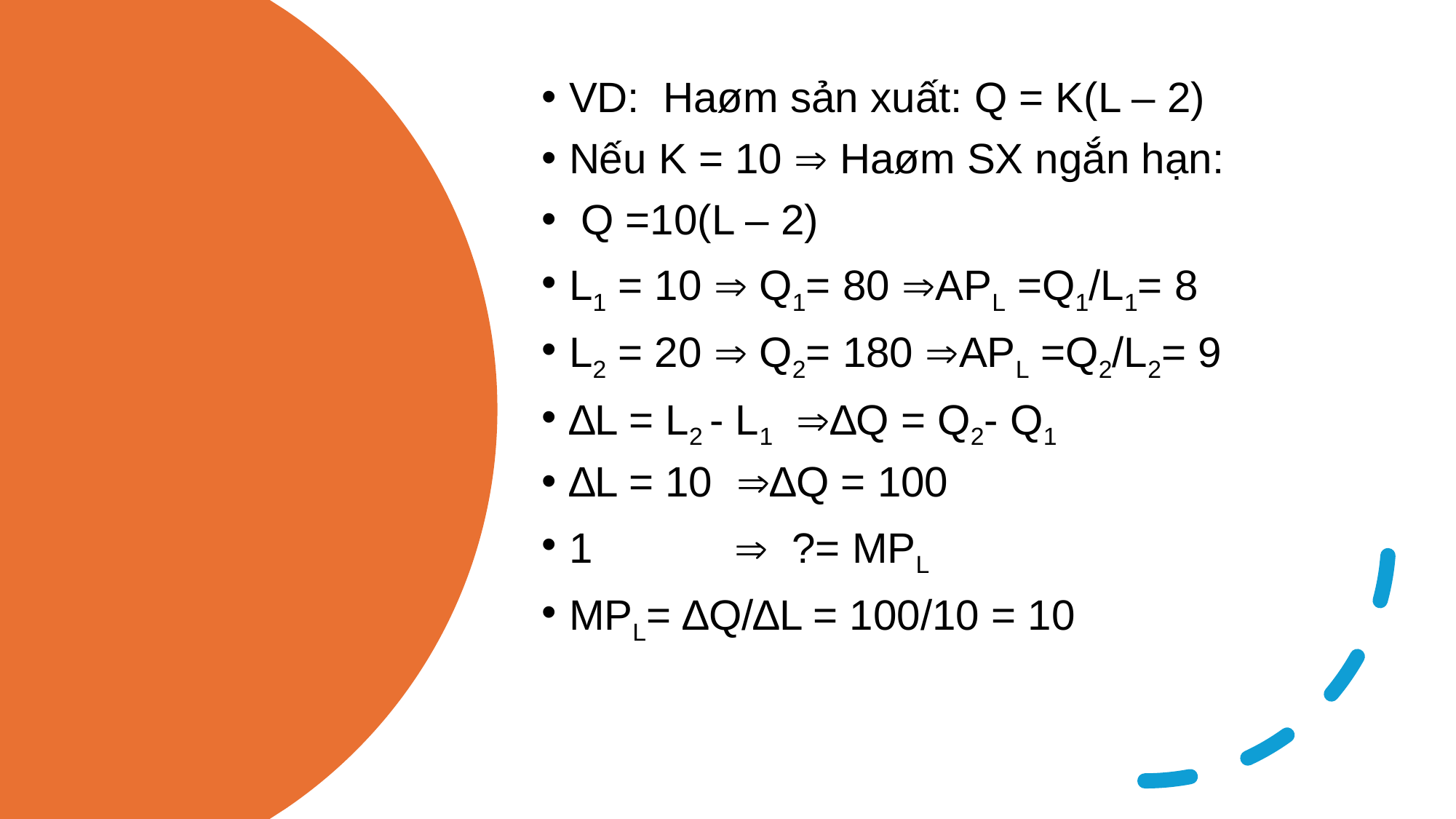

VD:  Haøm sản xuất: Q = K(L – 2)
Nếu K = 10 ⇒ Haøm SX ngắn hạn:
 Q =10(L – 2)
L1 = 10 ⇒ Q1= 80 ⇒APL =Q1/L1= 8
L2 = 20 ⇒ Q2= 180 ⇒APL =Q2/L2= 9
∆L = L2 - L1  ⇒∆Q = Q2- Q1
∆L = 10  ⇒∆Q = 100
1            ⇒  ?= MPL
MPL= ∆Q/∆L = 100/10 = 10